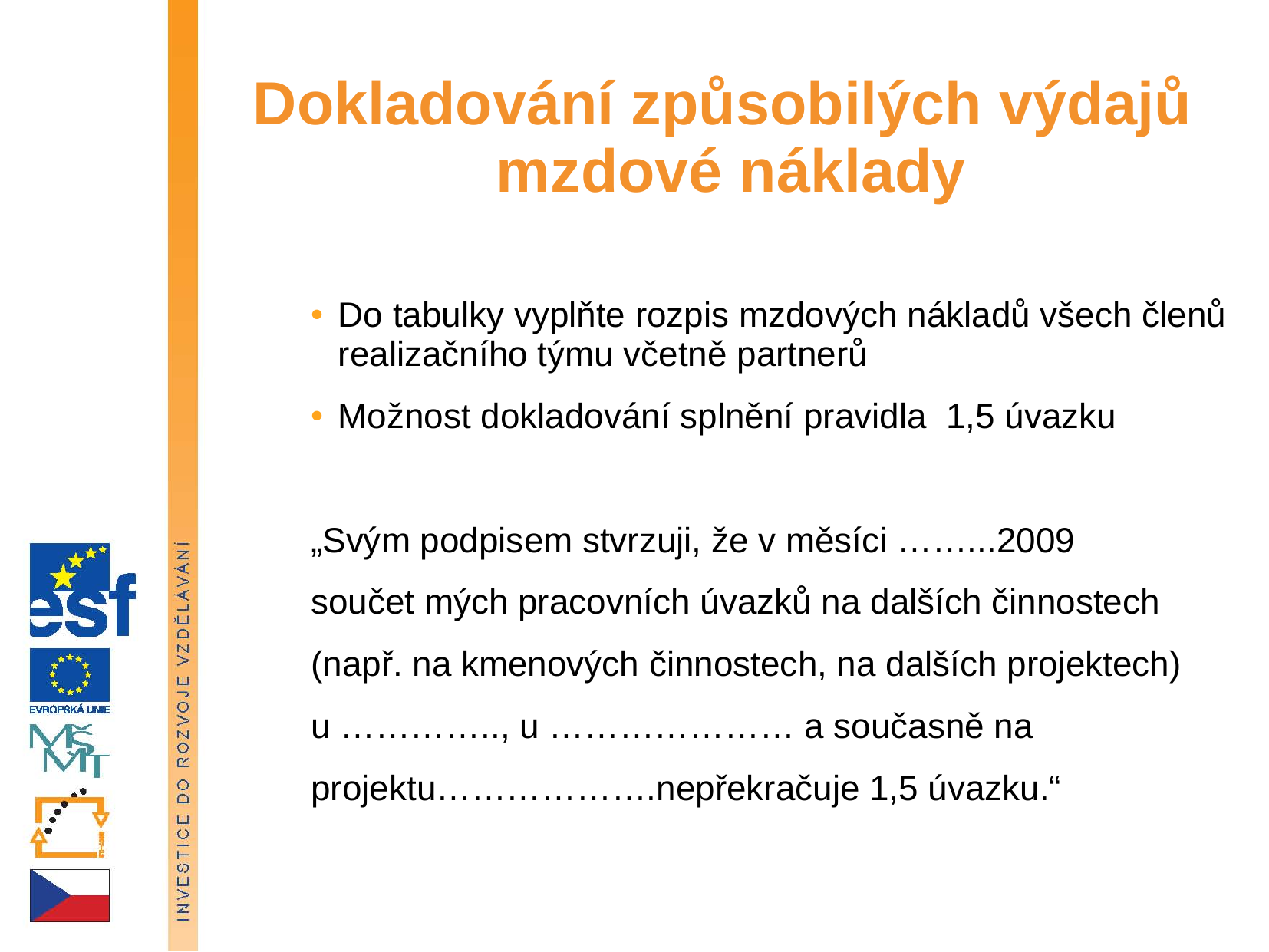

# Dokladování způsobilých výdajů  mzdové náklady
Do tabulky vyplňte rozpis mzdových nákladů všech členů realizačního týmu včetně partnerů
Možnost dokladování splnění pravidla  1,5 úvazku

„Svým podpisem stvrzuji, že v měsíci ……...2009
součet mých pracovních úvazků na dalších činnostech
(např. na kmenových činnostech, na dalších projektech)
u ………….., u ………………… a současně na
projektu……………….nepřekračuje 1,5 úvazku.“